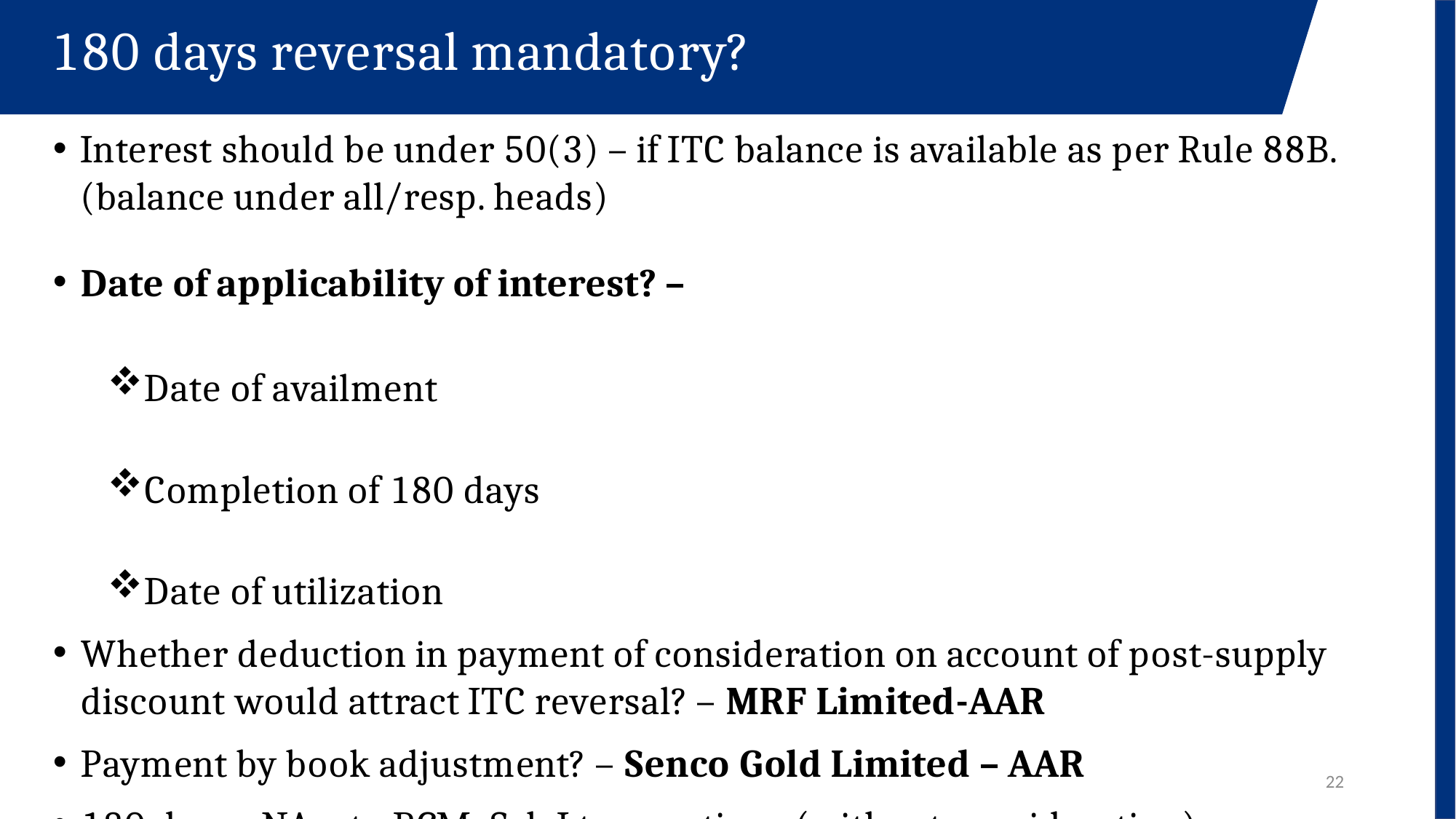

180 days reversal mandatory?

Interest should be under 50(3) – if ITC balance is available as per Rule 88B. (balance under all/resp. heads)
Date of applicability of interest? –

Date of availment

Completion of 180 days

Date of utilization
Whether deduction in payment of consideration on account of post-supply discount would attract ITC reversal? – MRF Limited-AAR
Payment by book adjustment? – Senco Gold Limited – AAR
180 days - NA – to RCM; Sch I transactions (without consideration)

22